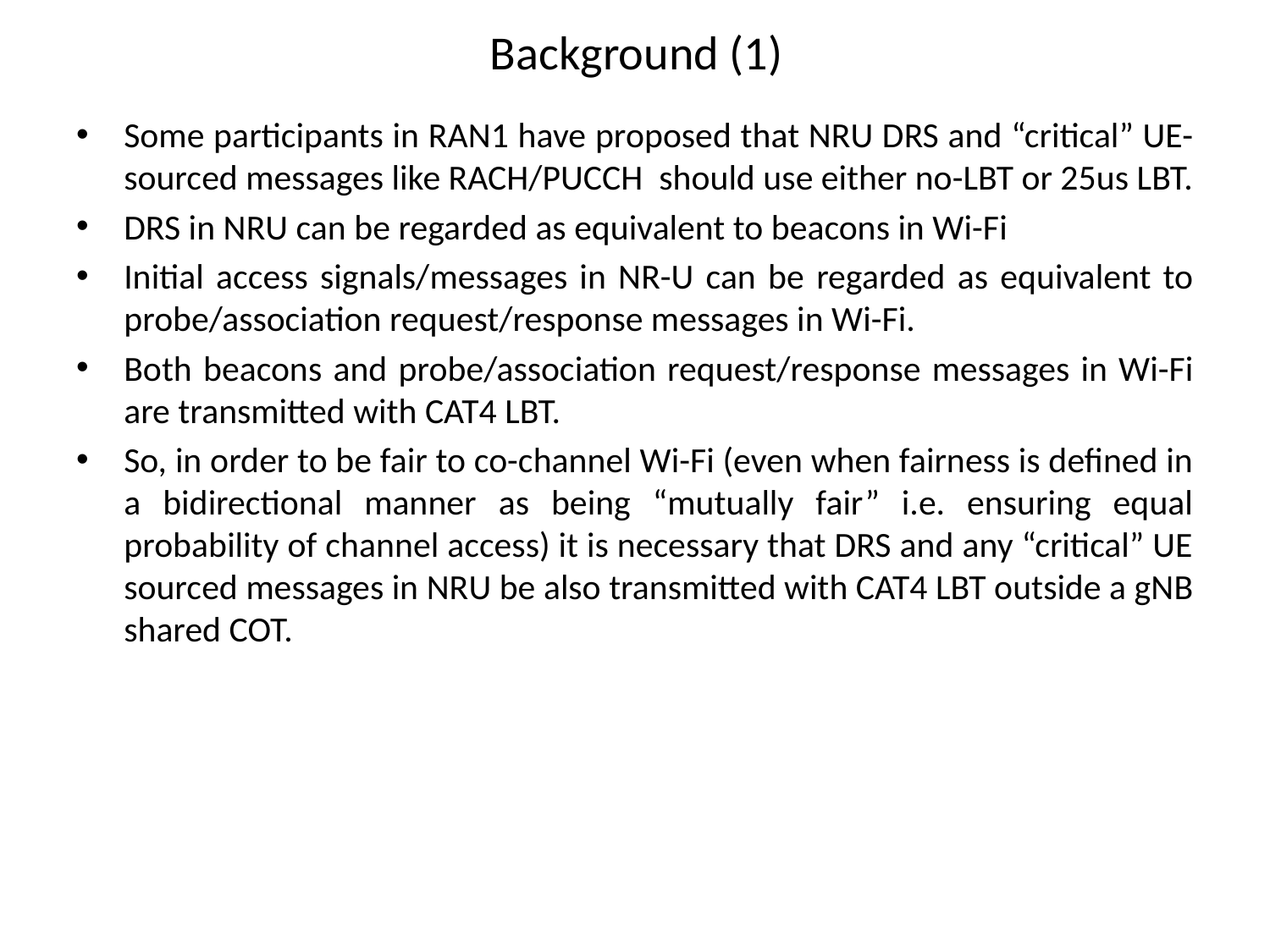

# Background (1)
Some participants in RAN1 have proposed that NRU DRS and “critical” UE-sourced messages like RACH/PUCCH  should use either no-LBT or 25us LBT.
DRS in NRU can be regarded as equivalent to beacons in Wi-Fi
Initial access signals/messages in NR-U can be regarded as equivalent to probe/association request/response messages in Wi-Fi.
Both beacons and probe/association request/response messages in Wi-Fi are transmitted with CAT4 LBT.
So, in order to be fair to co-channel Wi-Fi (even when fairness is defined in a bidirectional manner as being “mutually fair” i.e. ensuring equal probability of channel access) it is necessary that DRS and any “critical” UE sourced messages in NRU be also transmitted with CAT4 LBT outside a gNB shared COT.